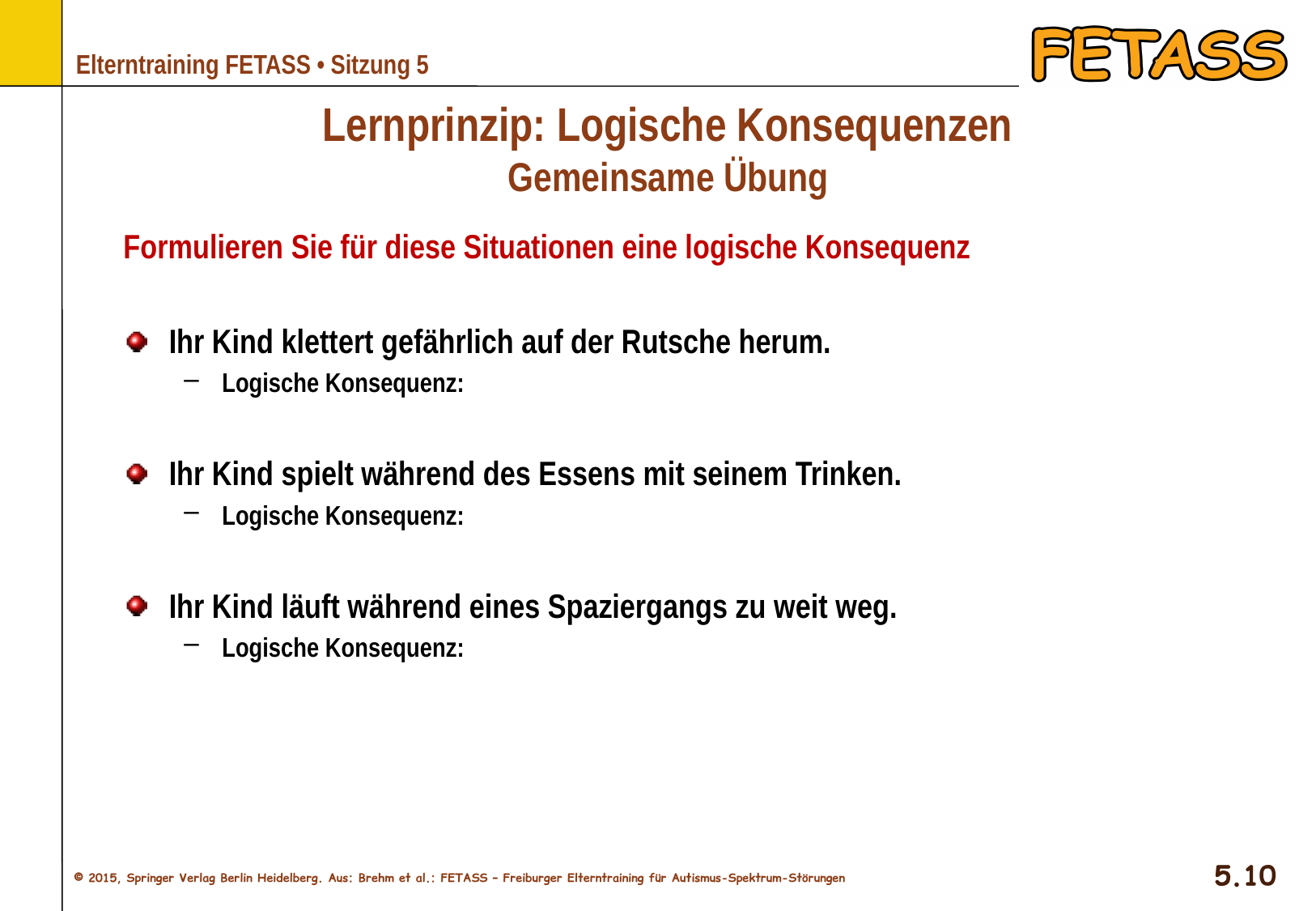

# Lernprinzip: Logische Konsequenzen Gemeinsame Übung
Formulieren Sie für diese Situationen eine logische Konsequenz

Ihr Kind klettert gefährlich auf der Rutsche herum.
Logische Konsequenz:

Ihr Kind spielt während des Essens mit seinem Trinken.
Logische Konsequenz:

Ihr Kind läuft während eines Spaziergangs zu weit weg.
Logische Konsequenz:
5.10